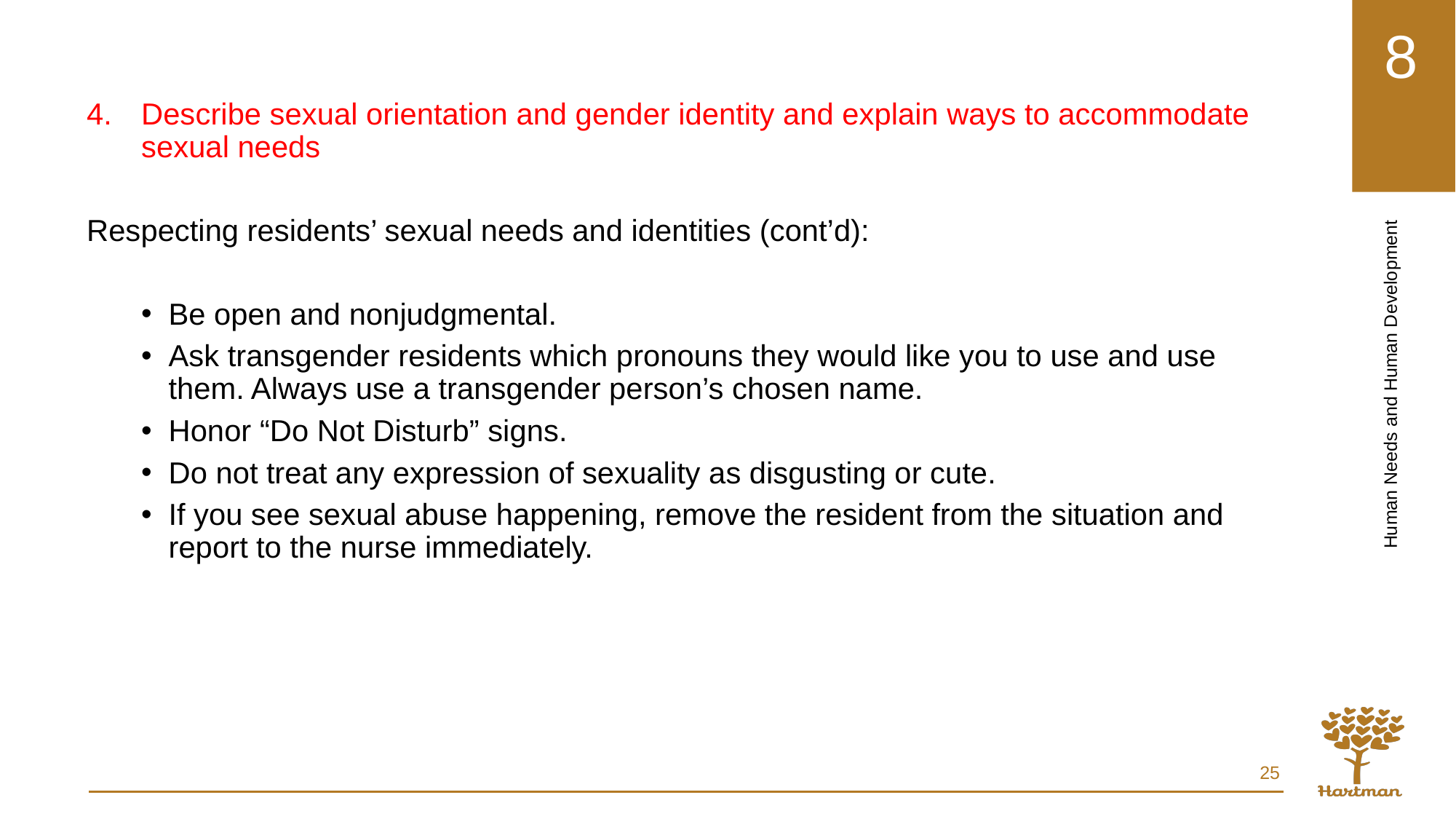

Describe sexual orientation and gender identity and explain ways to accommodate sexual needs

Respecting residents’ sexual needs and identities (cont’d):

Be open and nonjudgmental.
Ask transgender residents which pronouns they would like you to use and use them. Always use a transgender person’s chosen name.
Honor “Do Not Disturb” signs.
Do not treat any expression of sexuality as disgusting or cute.
If you see sexual abuse happening, remove the resident from the situation and report to the nurse immediately.

25